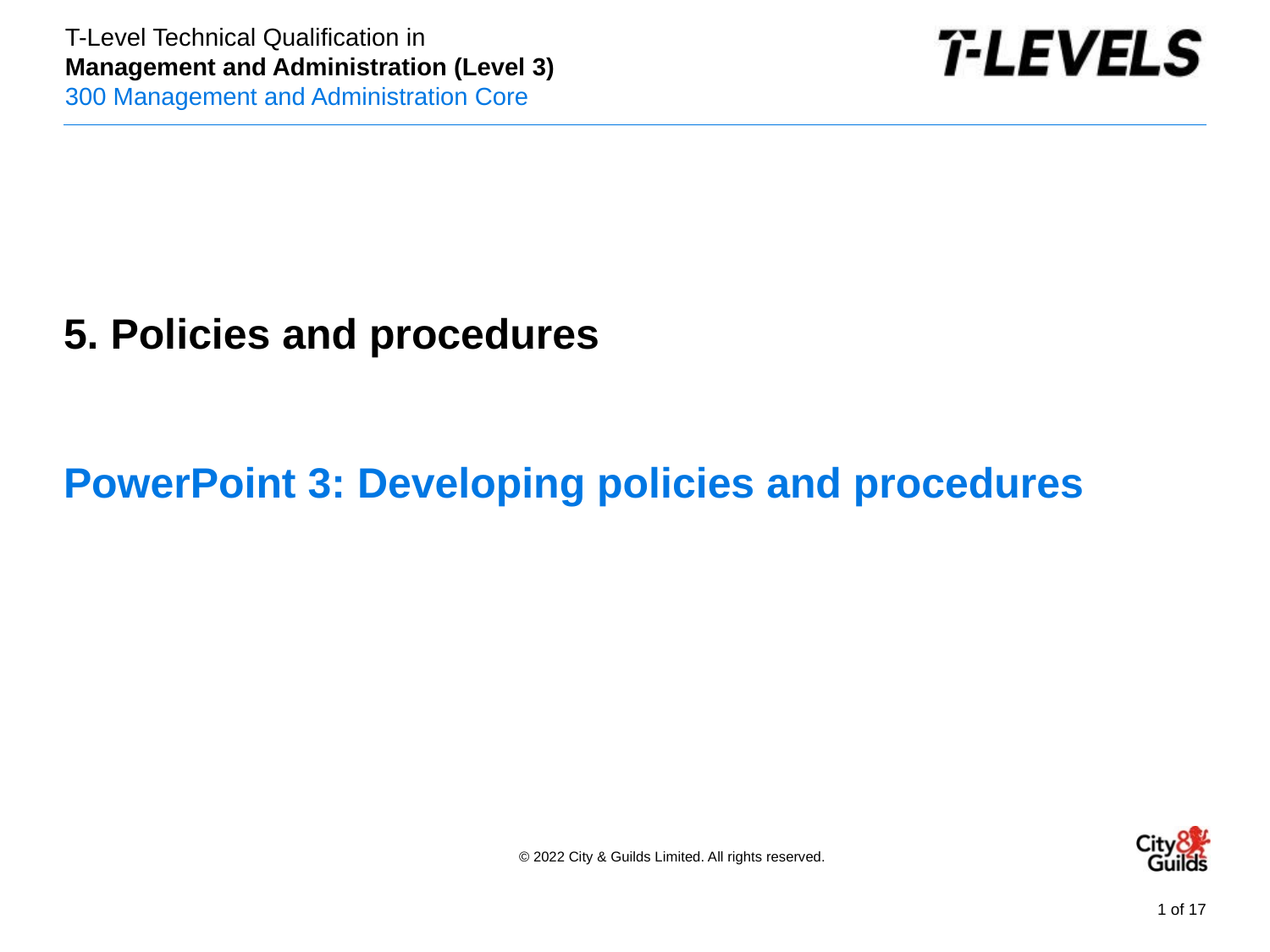

PowerPoint presentation
5. Policies and procedures

# PowerPoint 3: Developing policies and procedures